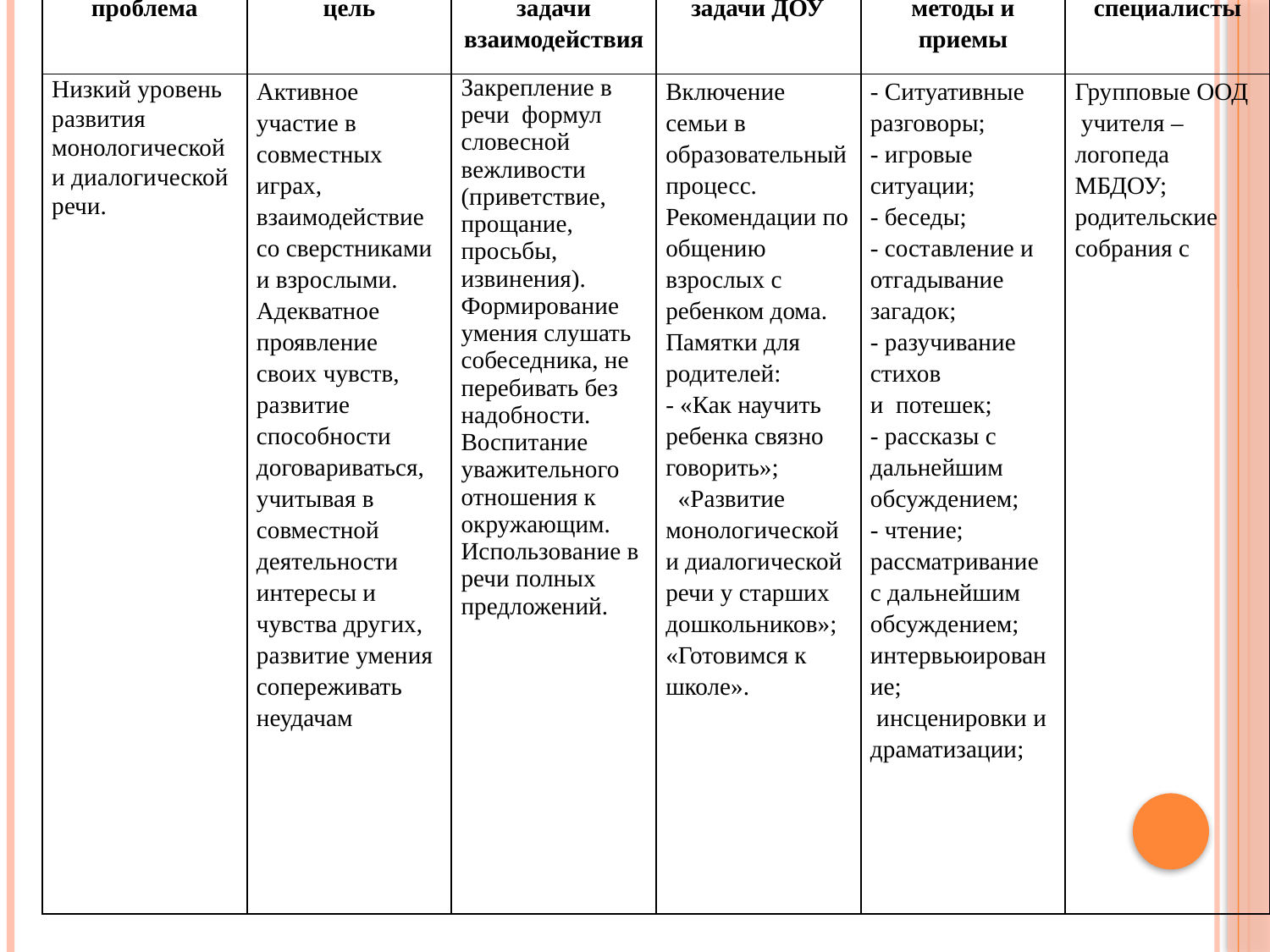

| проблема | цель | задачи взаимодействия | задачи ДОУ | методы и приемы | специалисты |
| --- | --- | --- | --- | --- | --- |
| Низкий уровень развития монологической и диалогической речи. | Активное участие в совместных играх, взаимодействие со сверстниками и взрослыми. Адекватное проявление своих чувств, развитие способности договариваться, учитывая в совместной деятельности интересы и чувства других, развитие умения сопереживать неудачам | Закрепление в речи формул словесной вежливости (приветствие, прощание, просьбы, извинения). Формирование умения слушать собеседника, не перебивать без надобности. Воспитание уважительного отношения к окружающим. Использование в речи полных предложений. | Включение семьи в образовательный процесс. Рекомендации по общению взрослых с ребенком дома. Памятки для родителей: - «Как научить ребенка связно говорить»; «Развитие монологической и диалогической речи у старших дошкольников»; «Готовимся к школе». | - Ситуативные разговоры; - игровые ситуации; - беседы; - составление и отгадывание загадок; - разучивание стихов и потешек; - рассказы с дальнейшим обсуждением; - чтение; рассматривание с дальнейшим обсуждением; интервьюирование; инсценировки и драматизации; | Групповые ООД учителя – логопеда МБДОУ; родительские собрания с |
#